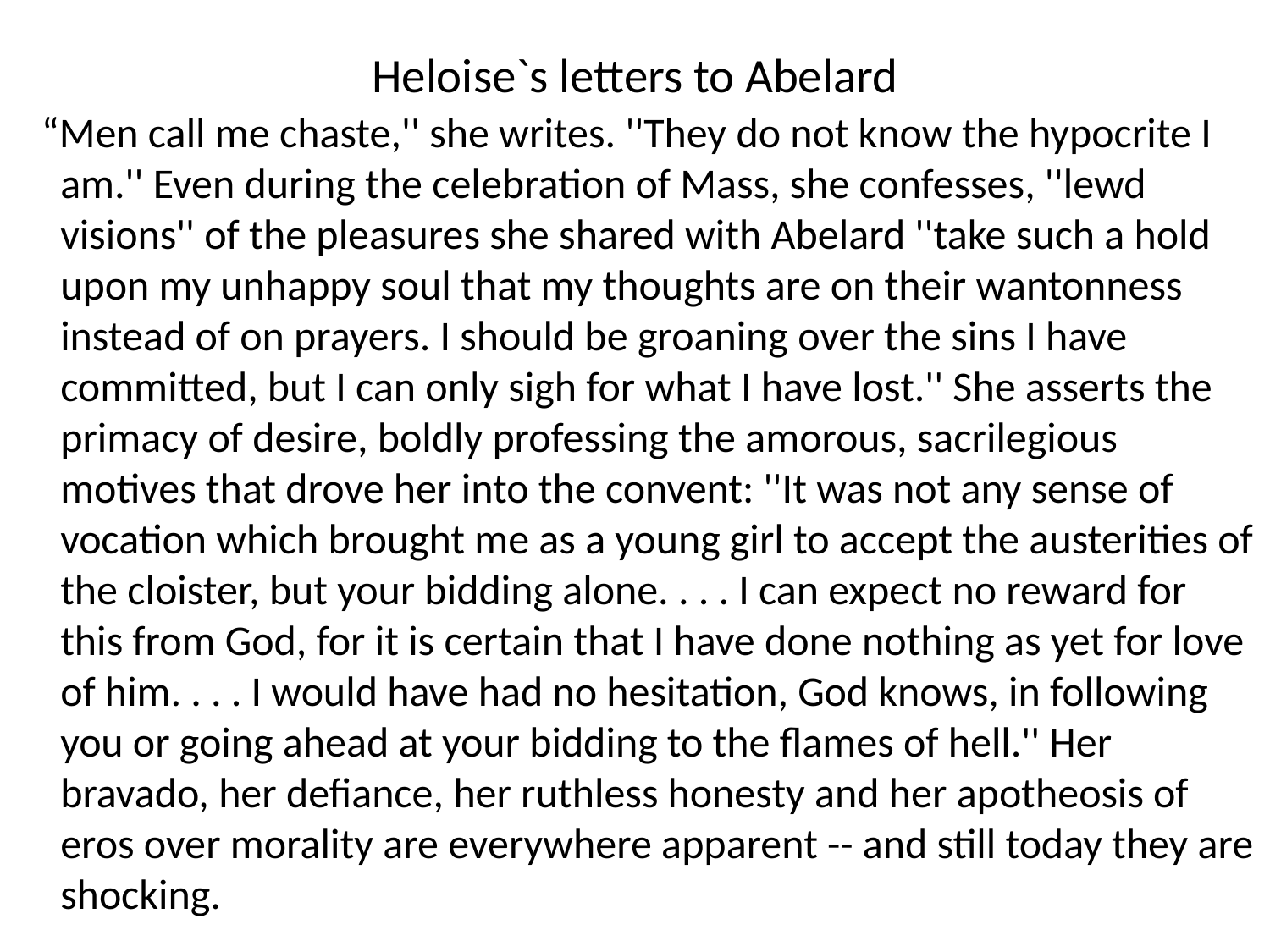

# Heloise`s letters to Abelard
   “Men call me chaste,'' she writes. ''They do not know the hypocrite I am.'' Even during the celebration of Mass, she confesses, ''lewd visions'' of the pleasures she shared with Abelard ''take such a hold upon my unhappy soul that my thoughts are on their wantonness instead of on prayers. I should be groaning over the sins I have committed, but I can only sigh for what I have lost.'' She asserts the primacy of desire, boldly professing the amorous, sacrilegious motives that drove her into the convent: ''It was not any sense of vocation which brought me as a young girl to accept the austerities of the cloister, but your bidding alone. . . . I can expect no reward for this from God, for it is certain that I have done nothing as yet for love of him. . . . I would have had no hesitation, God knows, in following you or going ahead at your bidding to the flames of hell.'' Her bravado, her defiance, her ruthless honesty and her apotheosis of eros over morality are everywhere apparent -- and still today they are shocking.